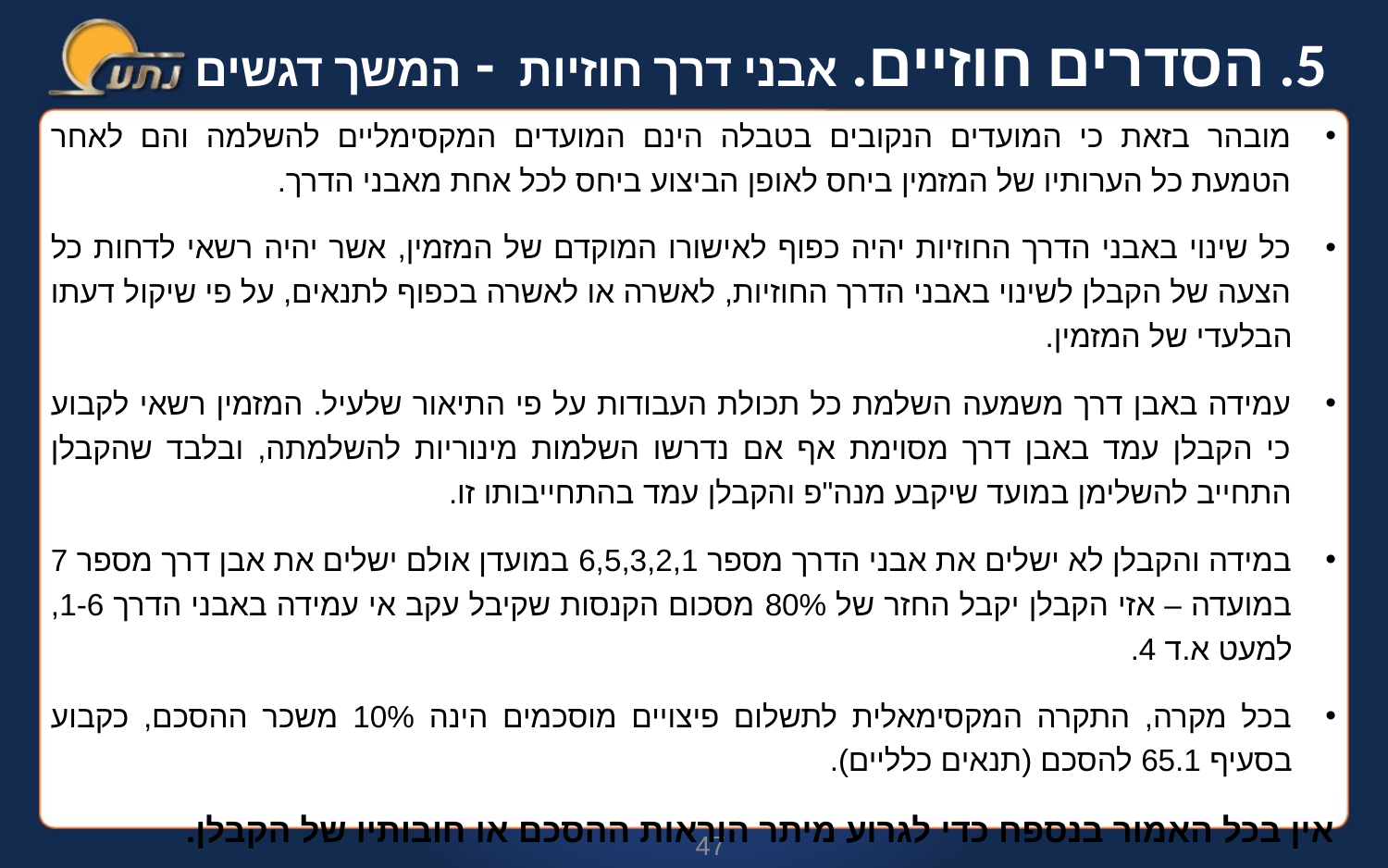

5. הסדרים חוזיים. אבני דרך חוזיות  - המשך דגשים
מובהר בזאת כי המועדים הנקובים בטבלה הינם המועדים המקסימליים להשלמה והם לאחר הטמעת כל הערותיו של המזמין ביחס לאופן הביצוע ביחס לכל אחת מאבני הדרך.
כל שינוי באבני הדרך החוזיות יהיה כפוף לאישורו המוקדם של המזמין, אשר יהיה רשאי לדחות כל הצעה של הקבלן לשינוי באבני הדרך החוזיות, לאשרה או לאשרה בכפוף לתנאים, על פי שיקול דעתו הבלעדי של המזמין.
עמידה באבן דרך משמעה השלמת כל תכולת העבודות על פי התיאור שלעיל. המזמין רשאי לקבוע כי הקבלן עמד באבן דרך מסוימת אף אם נדרשו השלמות מינוריות להשלמתה, ובלבד שהקבלן התחייב להשלימן במועד שיקבע מנה"פ והקבלן עמד בהתחייבותו זו.
במידה והקבלן לא ישלים את אבני הדרך מספר 6,5,3,2,1 במועדן אולם ישלים את אבן דרך מספר 7 במועדה – אזי הקבלן יקבל החזר של 80% מסכום הקנסות שקיבל עקב אי עמידה באבני הדרך 1-6, למעט א.ד 4.
בכל מקרה, התקרה המקסימאלית לתשלום פיצויים מוסכמים הינה 10% משכר ההסכם, כקבוע בסעיף 65.1 להסכם (תנאים כלליים).
אין בכל האמור בנספח כדי לגרוע מיתר הוראות ההסכם או חובותיו של הקבלן.
47